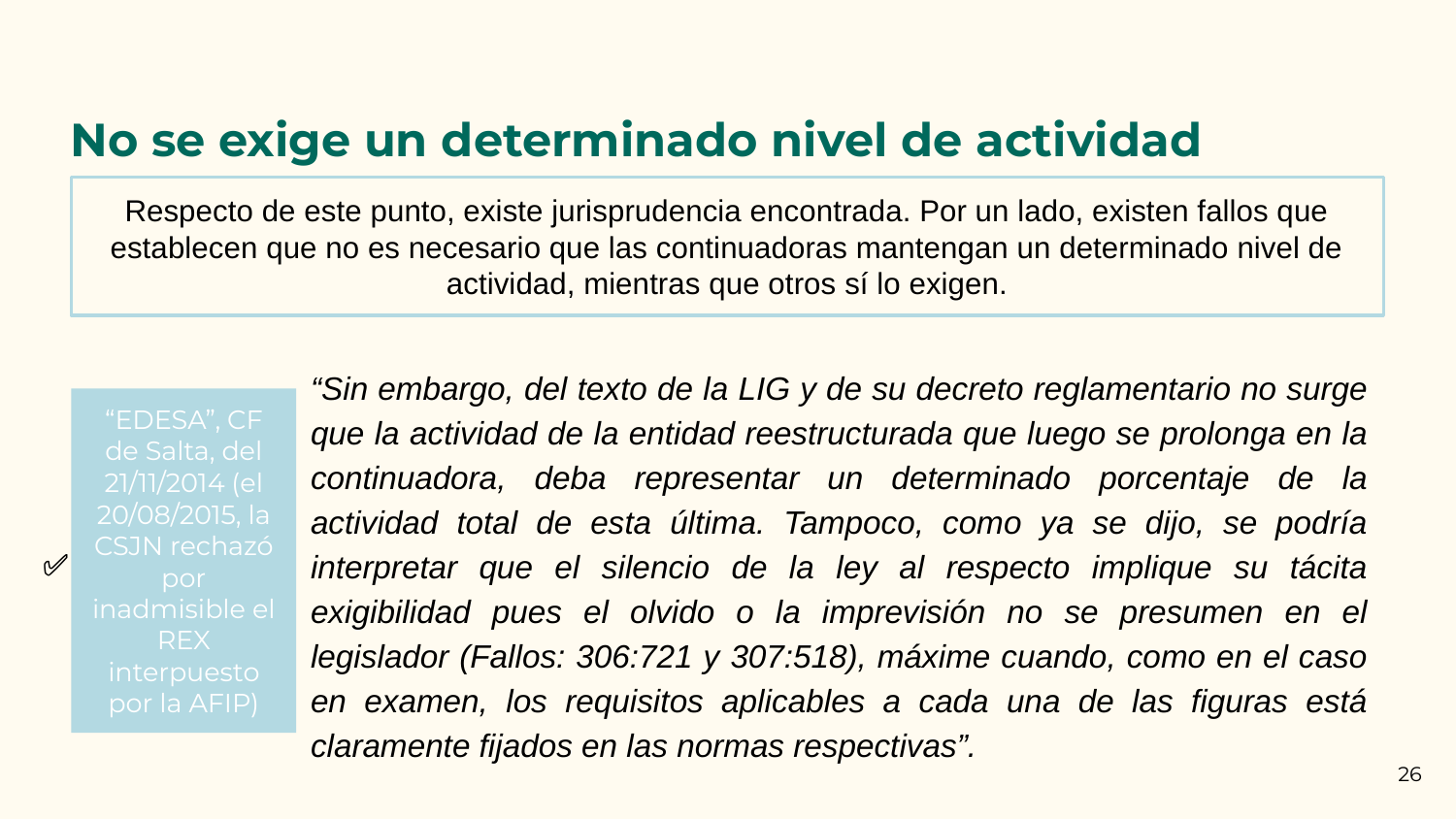

# No se exige un determinado nivel de actividad
Respecto de este punto, existe jurisprudencia encontrada. Por un lado, existen fallos que establecen que no es necesario que las continuadoras mantengan un determinado nivel de actividad, mientras que otros sí lo exigen.
“Sin embargo, del texto de la LIG y de su decreto reglamentario no surge que la actividad de la entidad reestructurada que luego se prolonga en la continuadora, deba representar un determinado porcentaje de la actividad total de esta última. Tampoco, como ya se dijo, se podría interpretar que el silencio de la ley al respecto implique su tácita exigibilidad pues el olvido o la imprevisión no se presumen en el legislador (Fallos: 306:721 y 307:518), máxime cuando, como en el caso en examen, los requisitos aplicables a cada una de las figuras está claramente fijados en las normas respectivas”.
“EDESA”, CF de Salta, del 21/11/2014 (el 20/08/2015, la CSJN rechazó por inadmisible el REX interpuesto por la AFIP)
✅
26